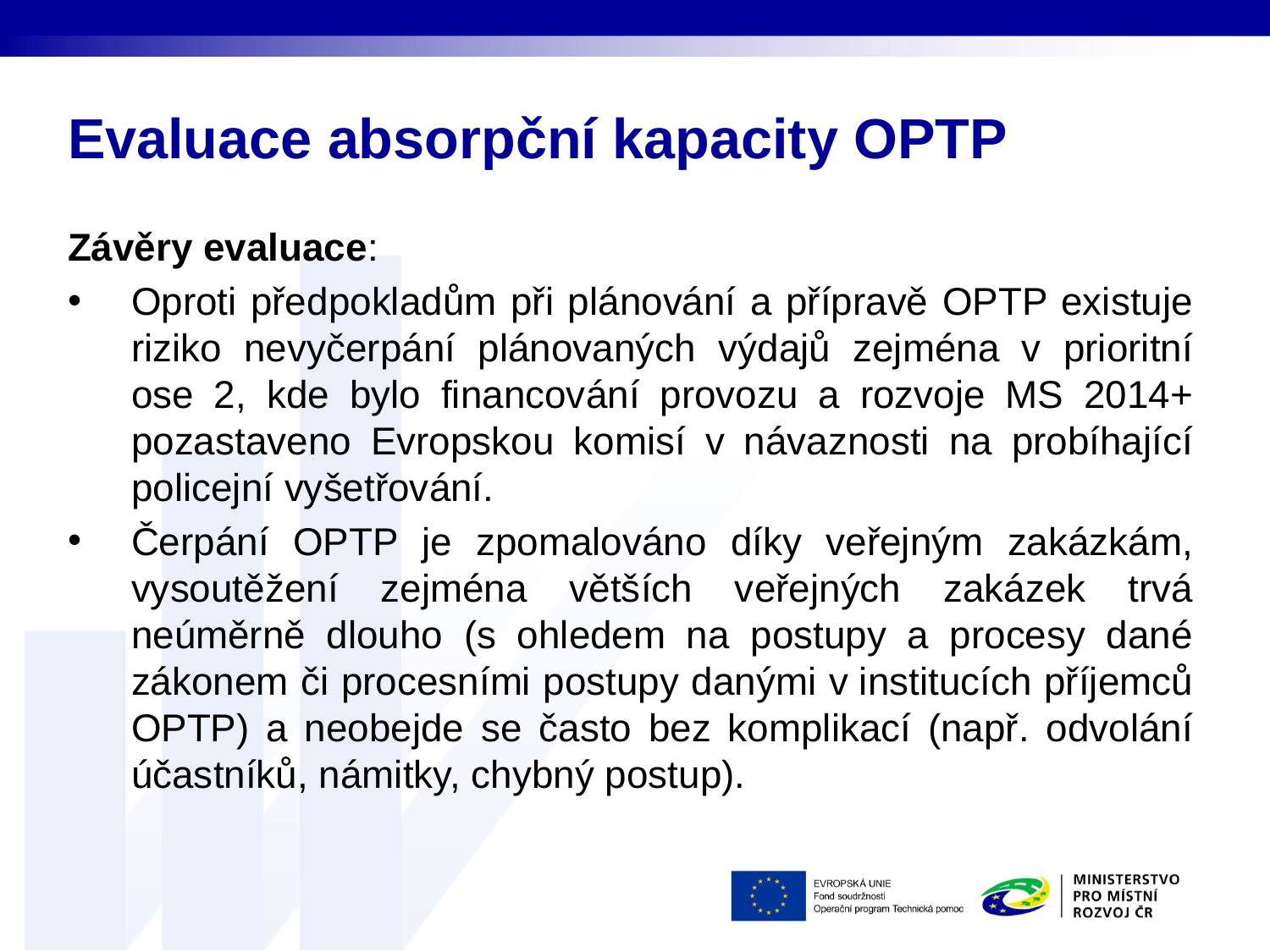

# Evaluace absorpční kapacity OPTP
Závěry evaluace:
Oproti předpokladům při plánování a přípravě OPTP existuje riziko nevyčerpání plánovaných výdajů zejména v prioritní ose 2, kde bylo financování provozu a rozvoje MS 2014+ pozastaveno Evropskou komisí v návaznosti na probíhající policejní vyšetřování.
Čerpání OPTP je zpomalováno díky veřejným zakázkám, vysoutěžení zejména větších veřejných zakázek trvá neúměrně dlouho (s ohledem na postupy a procesy dané zákonem či procesními postupy danými v institucích příjemců OPTP) a neobejde se často bez komplikací (např. odvolání účastníků, námitky, chybný postup).